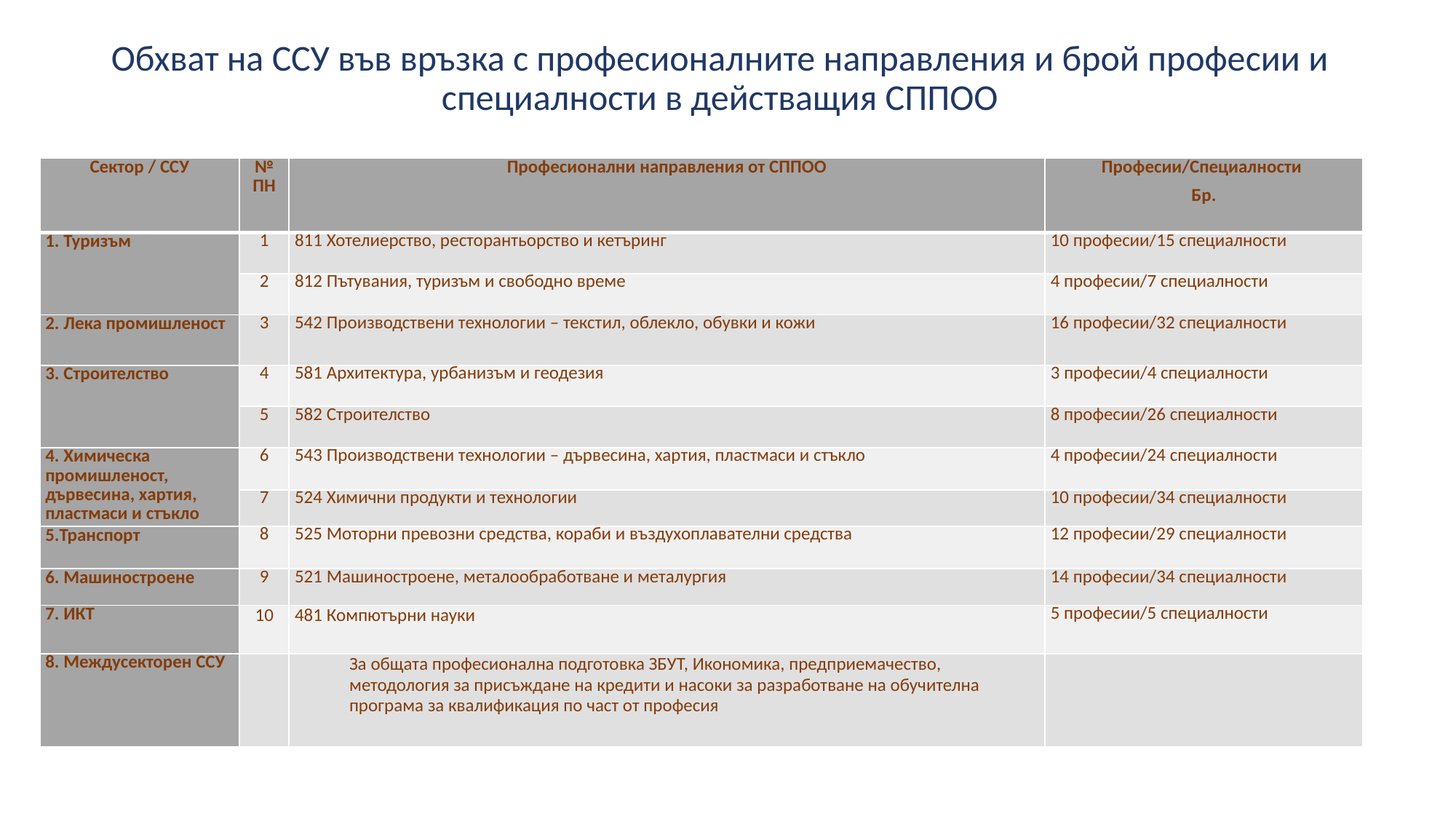

# Обхват на ССУ във връзка с професионалните направления и брой професии и специалности в действащия СППОО
| Сектор / ССУ | № ПН | Професионални направления от СППОО | Професии/Специалности Бр. |
| --- | --- | --- | --- |
| 1. Туризъм | 1 | 811 Хотелиерство, ресторантьорство и кетъринг | 10 професии/15 специалности |
|  | 2 | 812 Пътувания, туризъм и свободно време | 4 професии/7 специалности |
| 2. Лека промишленост | 3 | 542 Производствени технологии – текстил, облекло, обувки и кожи | 16 професии/32 специалности |
| 3. Строителство | 4 | 581 Архитектура, урбанизъм и геодезия | 3 професии/4 специалности |
|  | 5 | 582 Строителство | 8 професии/26 специалности |
| 4. Химическа промишленост, дървесина, хартия, пластмаси и стъкло | 6 | 543 Производствени технологии – дървесина, хартия, пластмаси и стъкло | 4 професии/24 специалности |
|  | 7 | 524 Химични продукти и технологии | 10 професии/34 специалности |
| 5.Транспорт | 8 | 525 Моторни превозни средства, кораби и въздухоплавателни средства | 12 професии/29 специалности |
| 6. Машиностроене | 9 | 521 Машиностроене, металообработване и металургия | 14 професии/34 специалности |
| 7. ИКТ | 10 | 481 Компютърни науки | 5 професии/5 специалности |
| 8. Междусекторен ССУ |  | За общата професионална подготовка ЗБУТ, Икономика, предприемачество, методология за присъждане на кредити и насоки за разработване на обучителна програма за квалификация по част от професия |  |